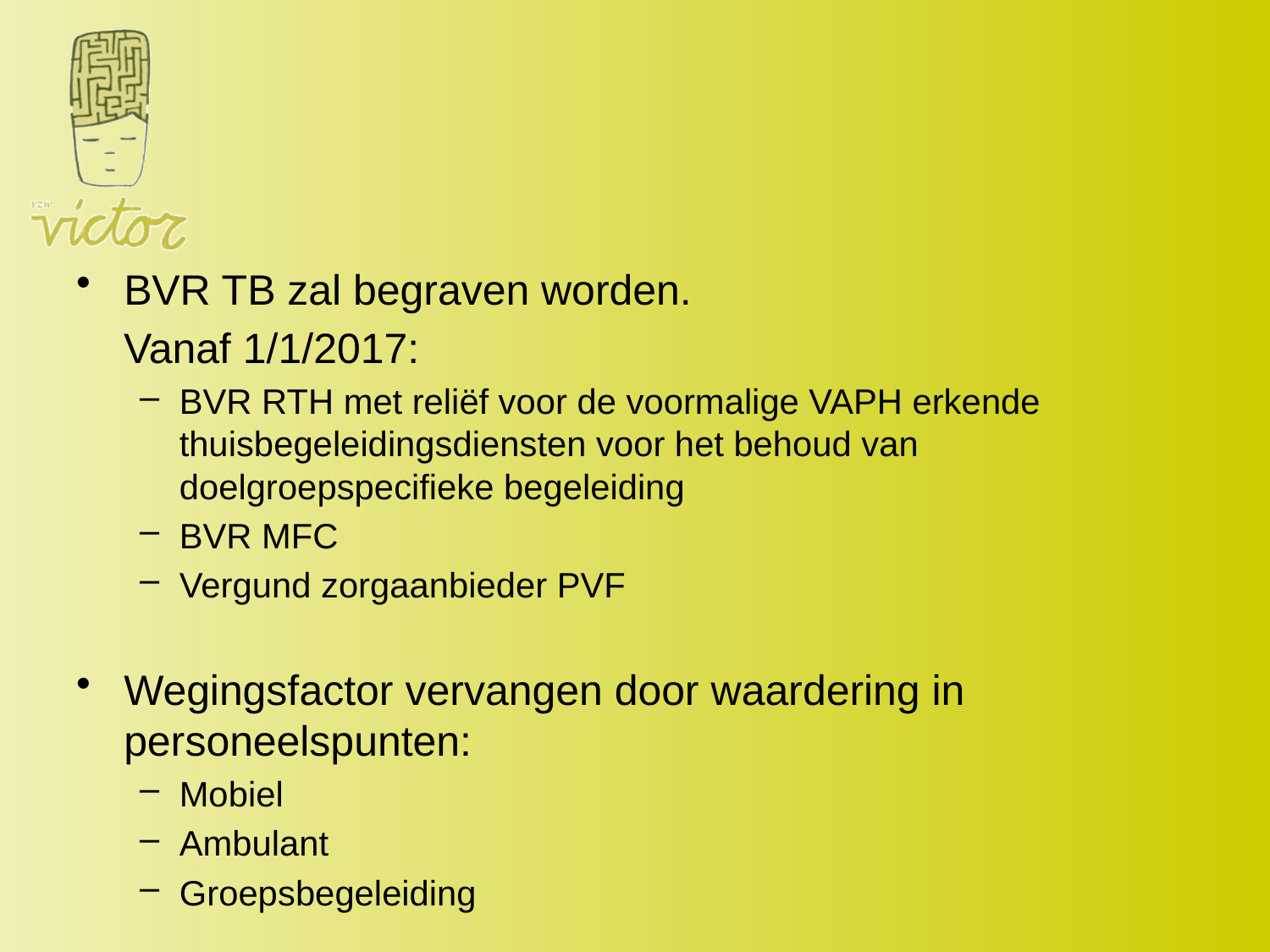

BVR TB zal begraven worden.
    Vanaf 1/1/2017:
BVR RTH met reliëf voor de voormalige VAPH erkende thuisbegeleidingsdiensten voor het behoud van doelgroepspecifieke begeleiding
BVR MFC
Vergund zorgaanbieder PVF

Wegingsfactor vervangen door waardering in personeelspunten:
Mobiel
Ambulant
Groepsbegeleiding